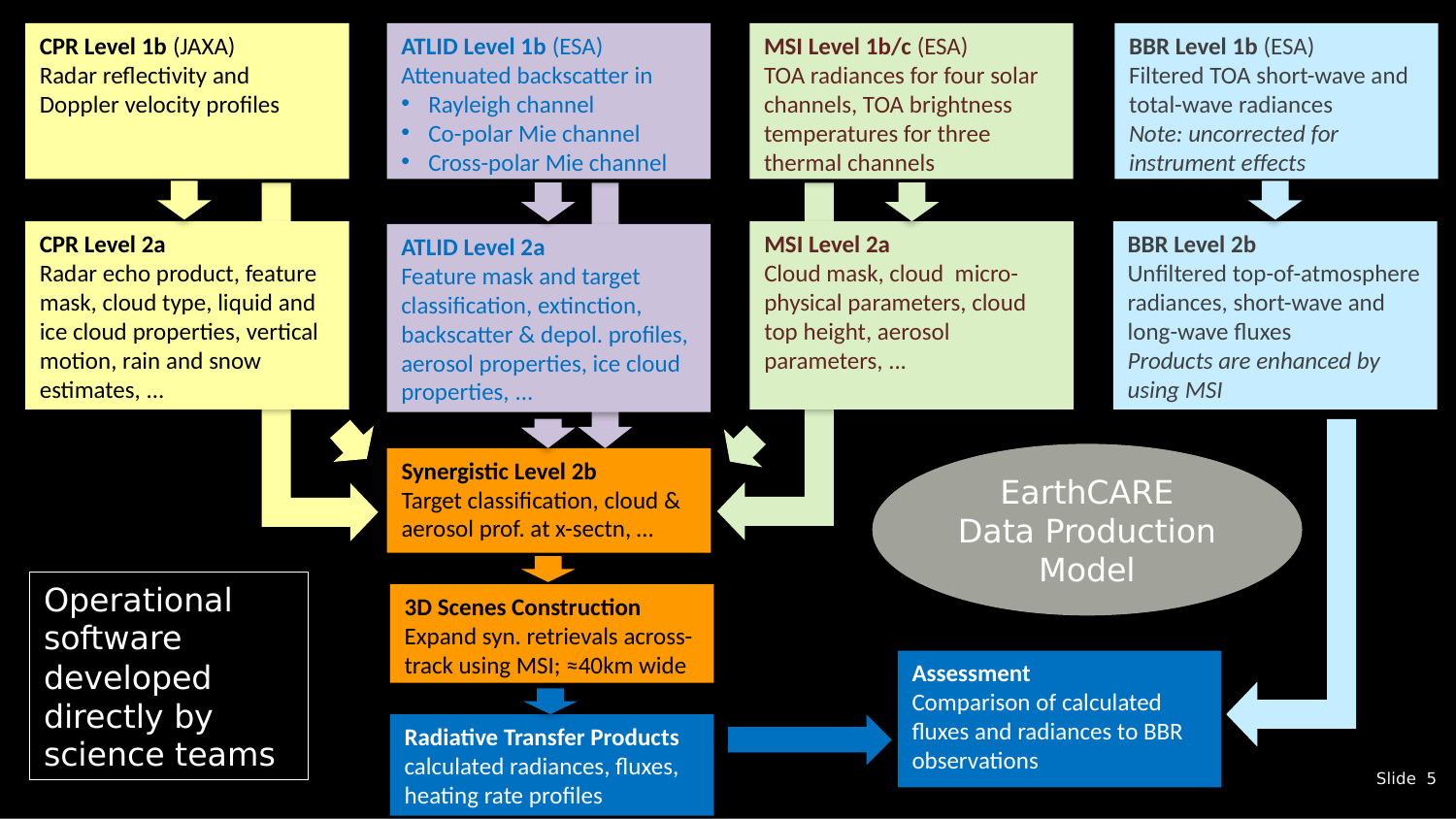

CPR Level 1b (JAXA)
Radar reflectivity and Doppler velocity profiles
ATLID Level 1b (ESA)
Attenuated backscatter in
Rayleigh channel
Co-polar Mie channel
Cross-polar Mie channel
MSI Level 1b/c (ESA)
TOA radiances for four solar channels, TOA brightness temperatures for three thermal channels
BBR Level 1b (ESA)
Filtered TOA short-wave and total-wave radiances
Note: uncorrected for instrument effects

CPR Level 2a
Radar echo product, feature mask, cloud type, liquid and ice cloud properties, vertical motion, rain and snow estimates, ...
MSI Level 2a
Cloud mask, cloud  micro-physical parameters, cloud top height, aerosol parameters, ...
BBR Level 2b
Unfiltered top-of-atmosphere radiances, short-wave and long-wave fluxes
Products are enhanced by using MSI
ATLID Level 2a
Feature mask and target classification, extinction, backscatter & depol. profiles, aerosol properties, ice cloud properties, ...

EarthCARE
Data Production
Model
Synergistic Level 2b
Target classification, cloud & aerosol prof. at x-sectn, …

Operational software developed directly by science teams
3D Scenes Construction
Expand syn. retrievals across-track using MSI; ≈40km wide
Assessment
Comparison of calculated fluxes and radiances to BBR observations

Radiative Transfer Products
calculated radiances, fluxes, heating rate profiles
Slide  5